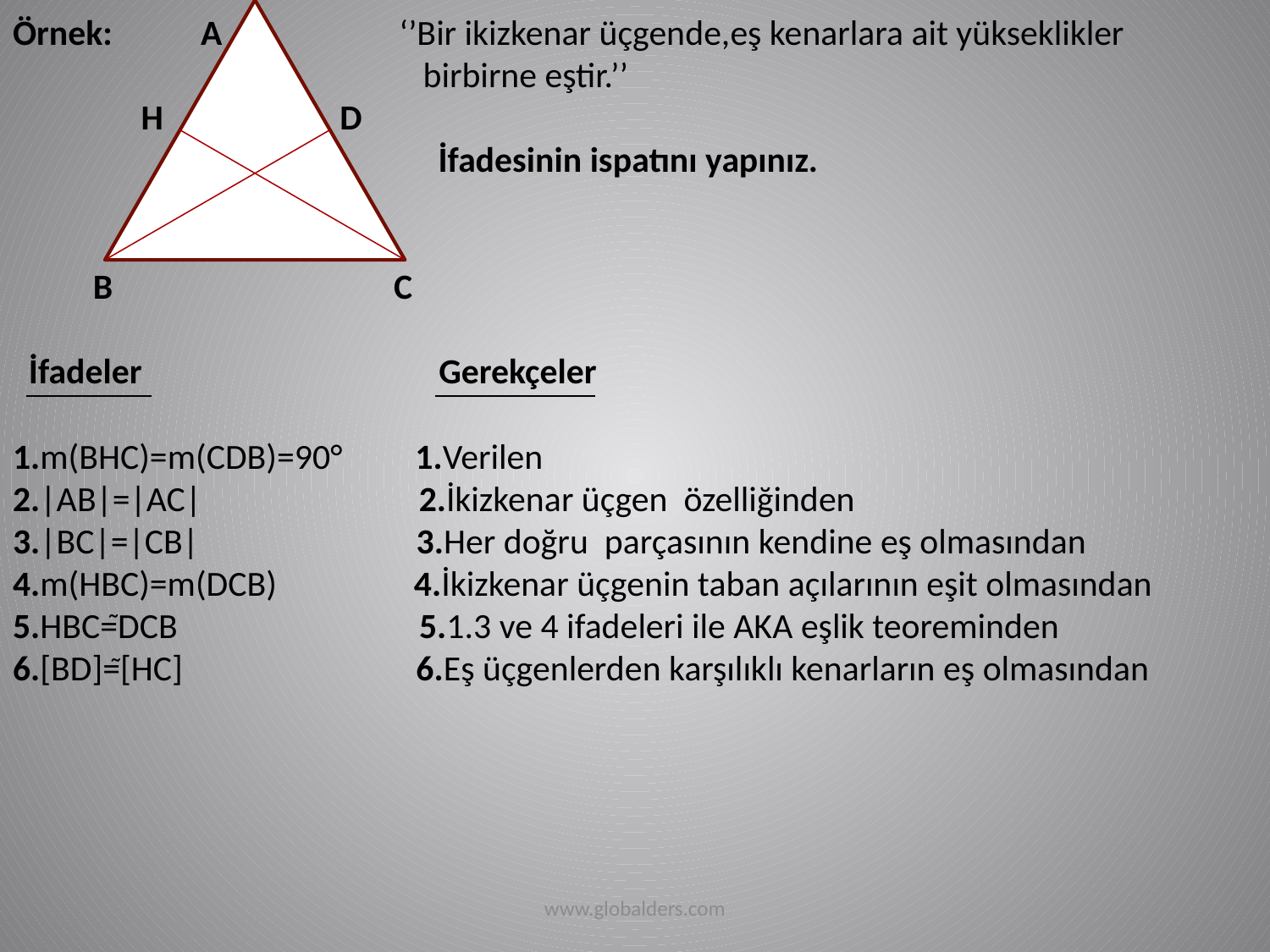

# Örnek:           A                      ‘’Bir ikizkenar üçgende,eş kenarlara ait yükseklikler birbirne eştir.’’ H                      D İfadesinin ispatını yapınız. B                                   C İfadeler                                     Gerekçeler 1.m(BHC)=m(CDB)=90°         1.Verilen 2.|AB|=|AC|                           2.İkizkenar üçgen  özelliğinden 3.|BC|=|CB|                           3.Her doğru  parçasının kendine eş olmasından 4.m(HBC)=m(DCB)                 4.İkizkenar üçgenin taban açılarının eşit olmasından 5.HBC=DCB                              5.1.3 ve 4 ifadeleri ile AKA eşlik teoreminden 6.[BD]=[HC]                             6.Eş üçgenlerden karşılıklı kenarların eş olmasından

˜

˜

www.globalders.com